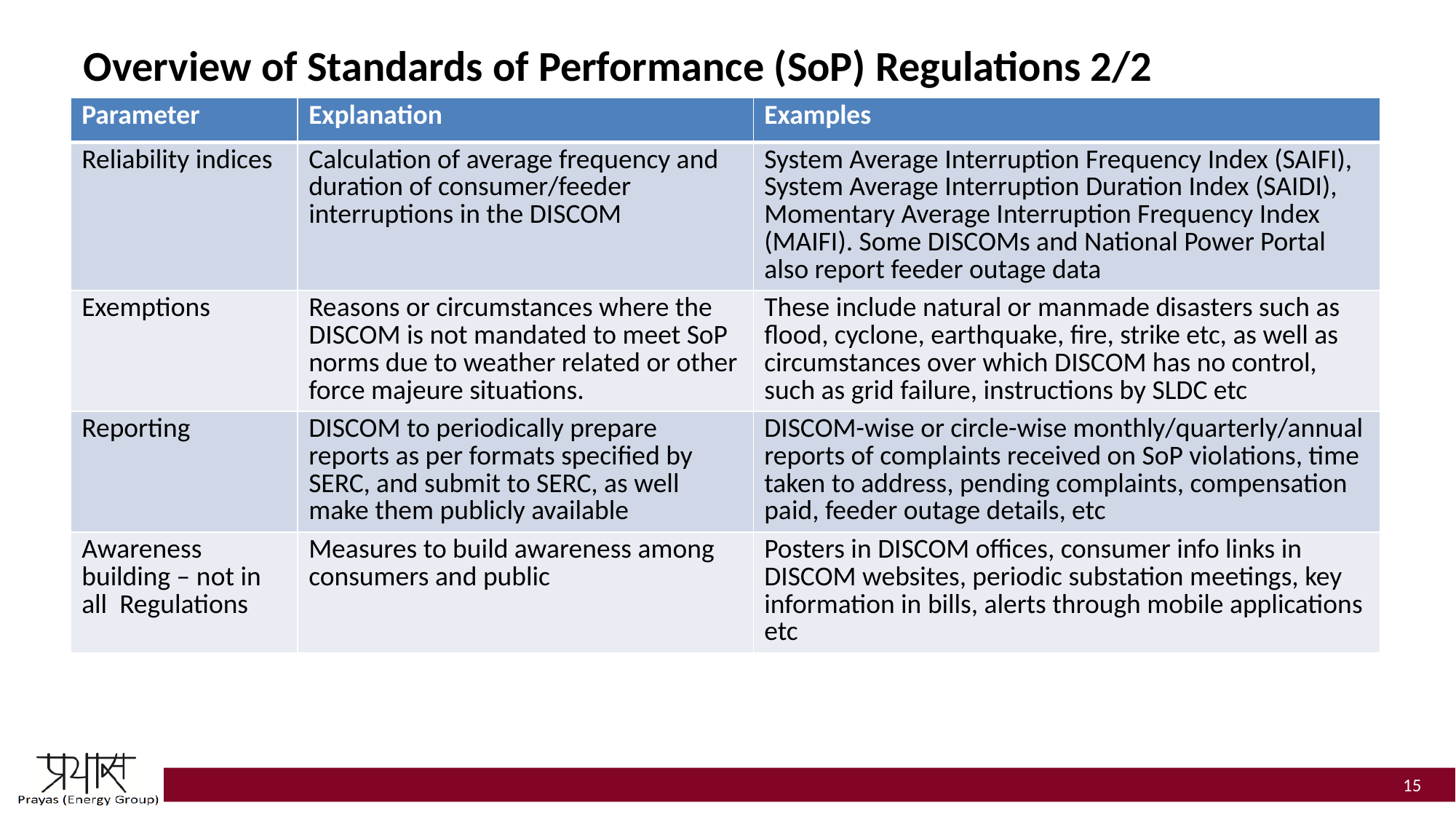

# Overview of Standards of Performance (SoP) Regulations 2/2
| Parameter | Explanation | Examples |
| --- | --- | --- |
| Reliability indices | Calculation of average frequency and duration of consumer/feeder interruptions in the DISCOM | System Average Interruption Frequency Index (SAIFI), System Average Interruption Duration Index (SAIDI), Momentary Average Interruption Frequency Index (MAIFI). Some DISCOMs and National Power Portal also report feeder outage data |
| Exemptions | Reasons or circumstances where the DISCOM is not mandated to meet SoP norms due to weather related or other force majeure situations. | These include natural or manmade disasters such as flood, cyclone, earthquake, fire, strike etc, as well as circumstances over which DISCOM has no control, such as grid failure, instructions by SLDC etc |
| Reporting | DISCOM to periodically prepare reports as per formats specified by SERC, and submit to SERC, as well make them publicly available | DISCOM-wise or circle-wise monthly/quarterly/annual reports of complaints received on SoP violations, time taken to address, pending complaints, compensation paid, feeder outage details, etc |
| Awareness building – not in all Regulations | Measures to build awareness among consumers and public | Posters in DISCOM offices, consumer info links in DISCOM websites, periodic substation meetings, key information in bills, alerts through mobile applications etc |
15